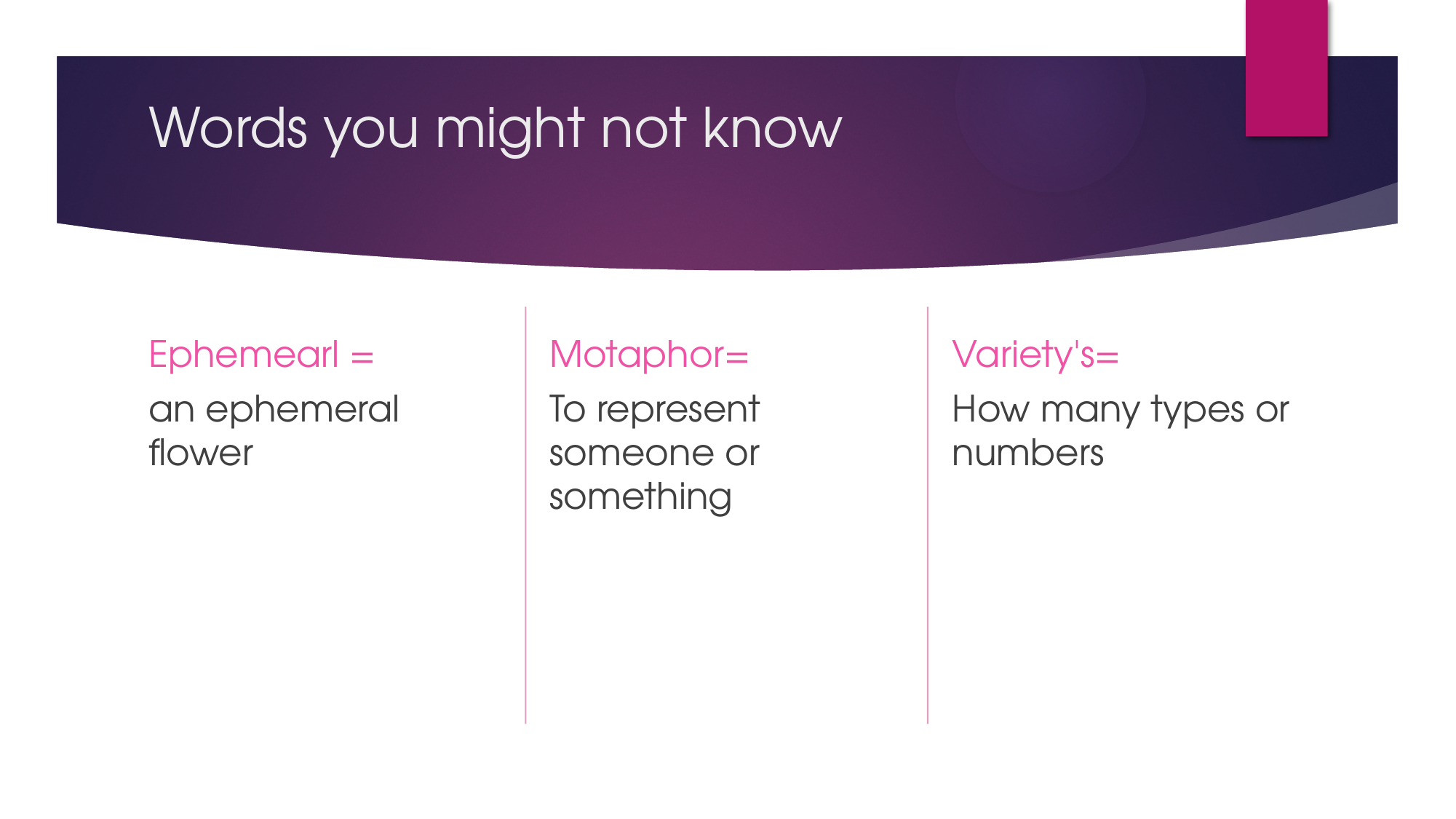

# Words you might not know
Motaphor=
Variety's=
Ephemearl =
How many types or numbers
To represent  someone or something
an ephemeral flower